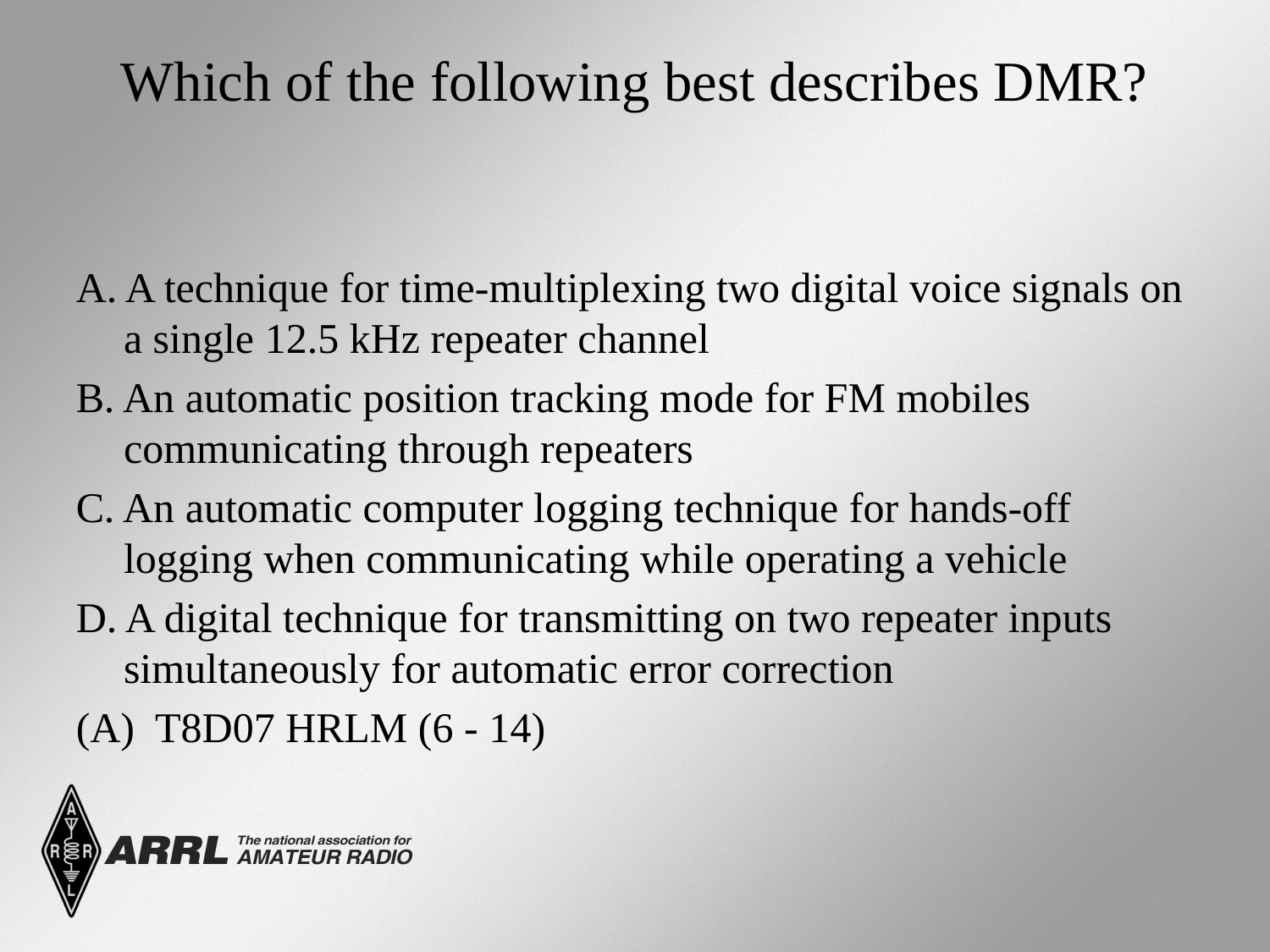

# Which of the following best describes DMR?
A. A technique for time-multiplexing two digital voice signals on a single 12.5 kHz repeater channel
B. An automatic position tracking mode for FM mobiles communicating through repeaters
C. An automatic computer logging technique for hands-off logging when communicating while operating a vehicle
D. A digital technique for transmitting on two repeater inputs simultaneously for automatic error correction
(A)  T8D07 HRLM (6 - 14)